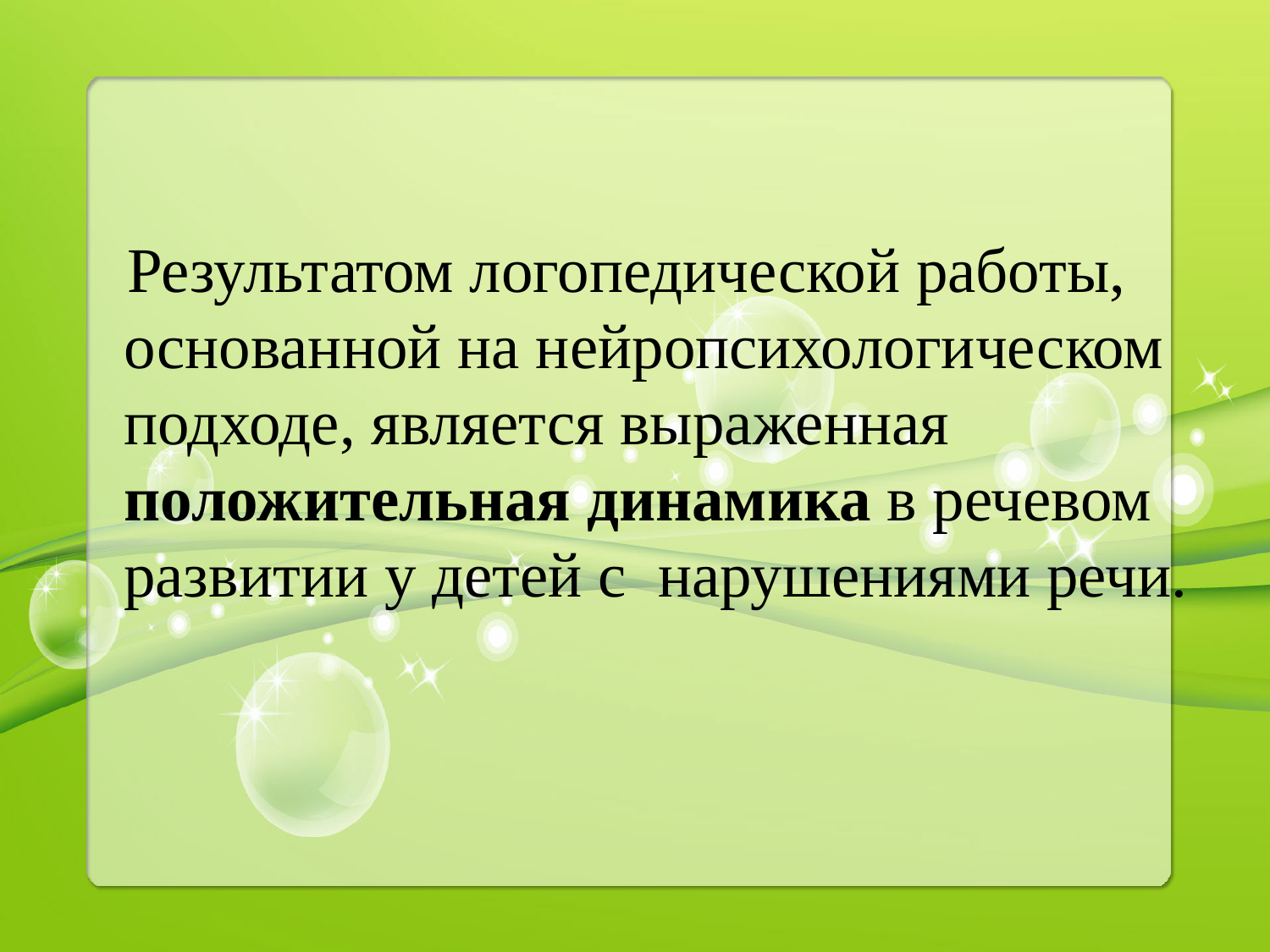

Результатом логопедической работы, основанной на нейропсихологическом подходе, является выраженная положительная динамика в речевом развитии у детей с  нарушениями речи.